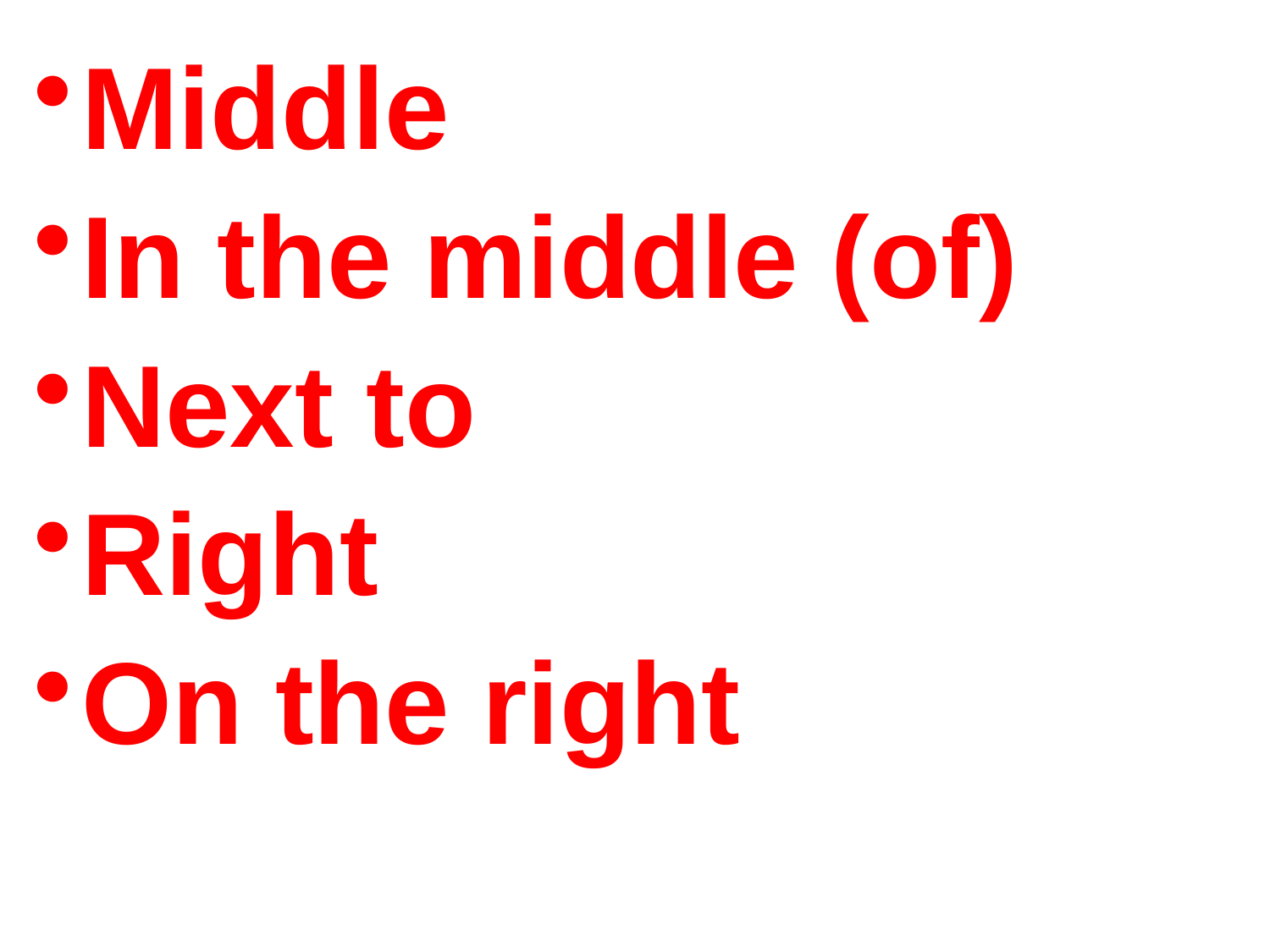

#
Middle
In the middle (of)
Next to
Right
On the right